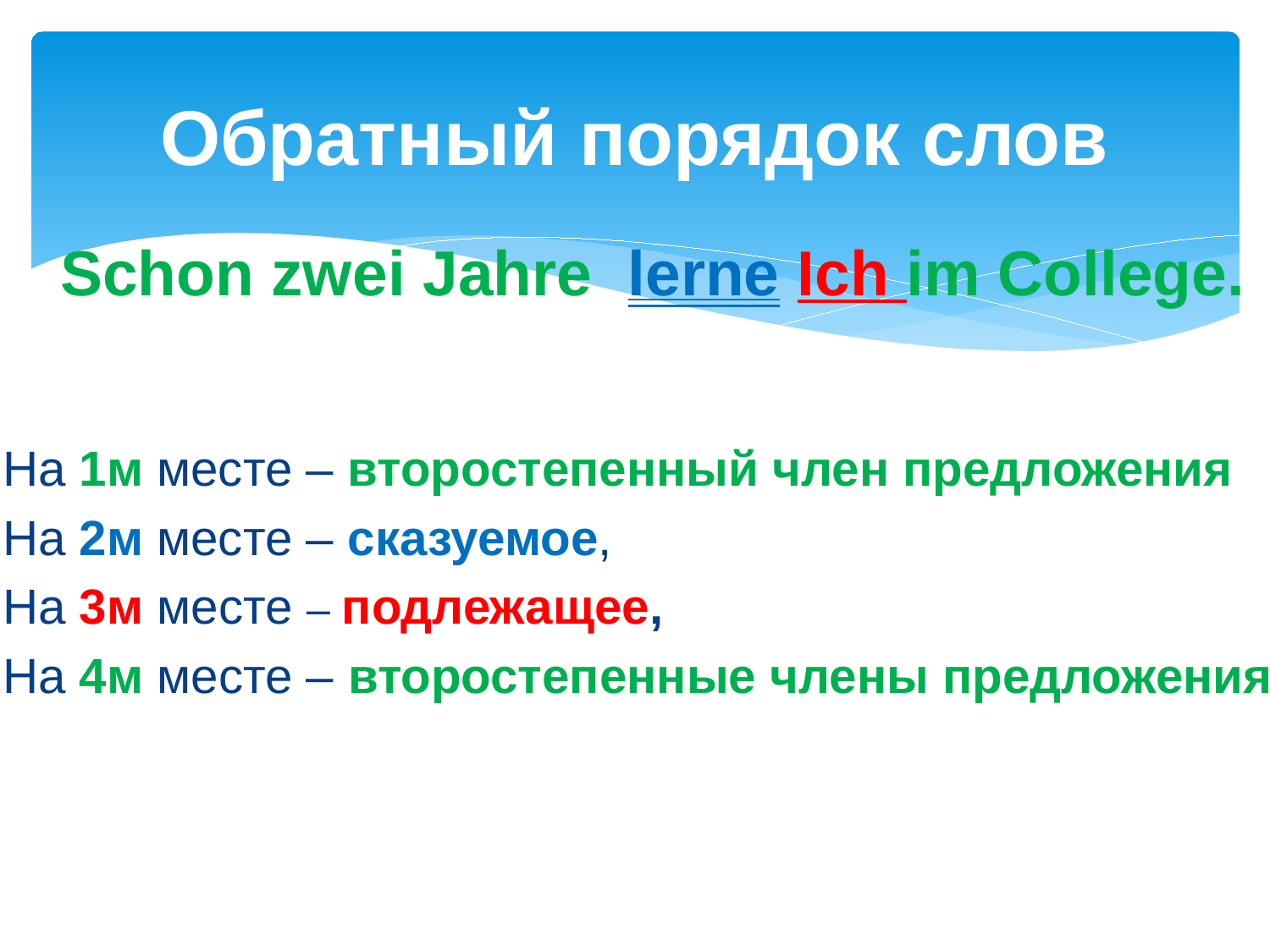

# Обратный порядок слов
Schon zwei Jahre  lerne Ich im College.

На 1м месте – второстепенный член предложения
На 2м месте – сказуемое,
На 3м месте – подлежащее,
На 4м месте – второстепенные члены предложения